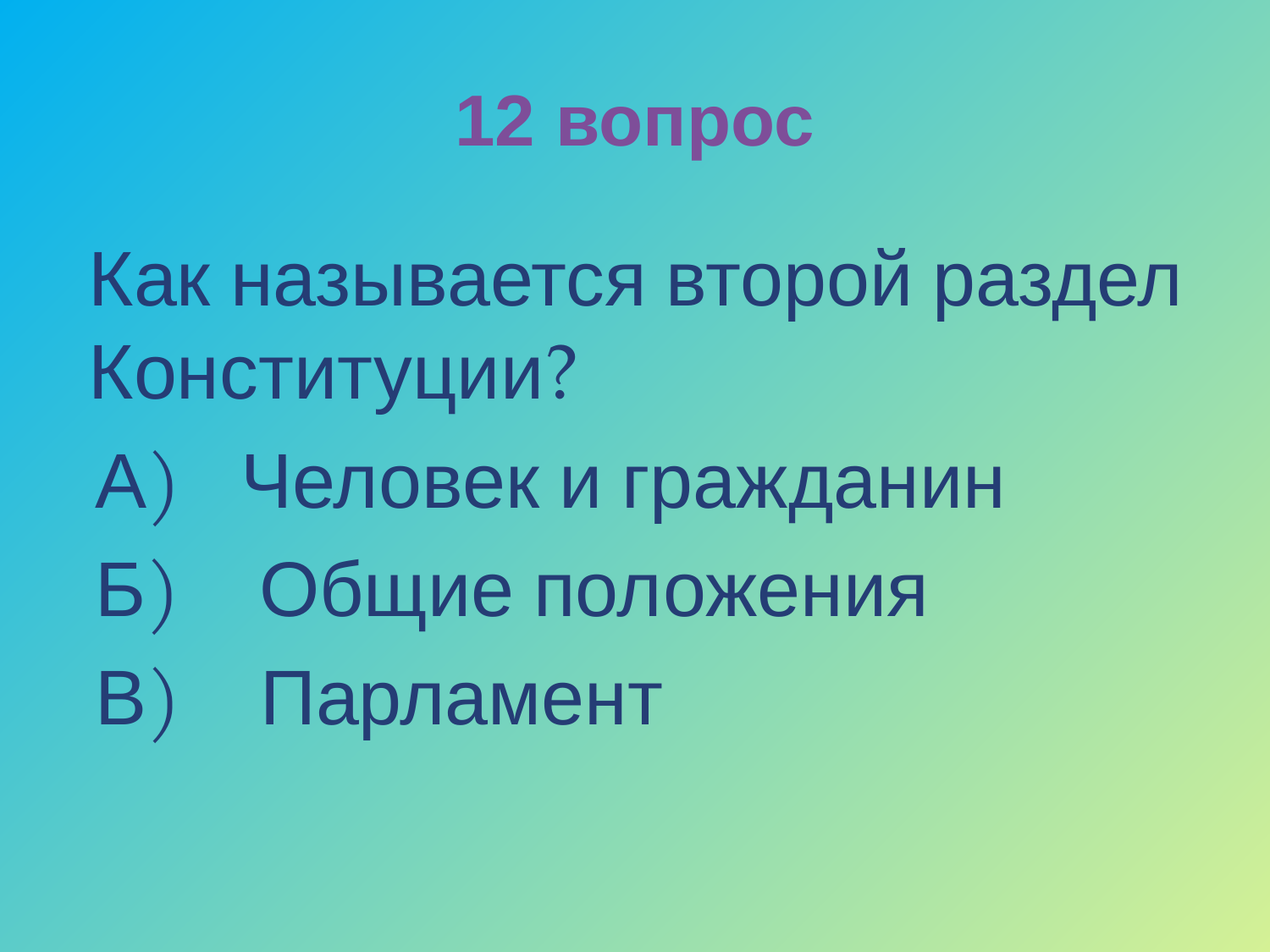

# 12 вопрос
Как называется второй раздел Конституции?
А)   Человек и гражданин
Б)    Общие положения
В)    Парламент